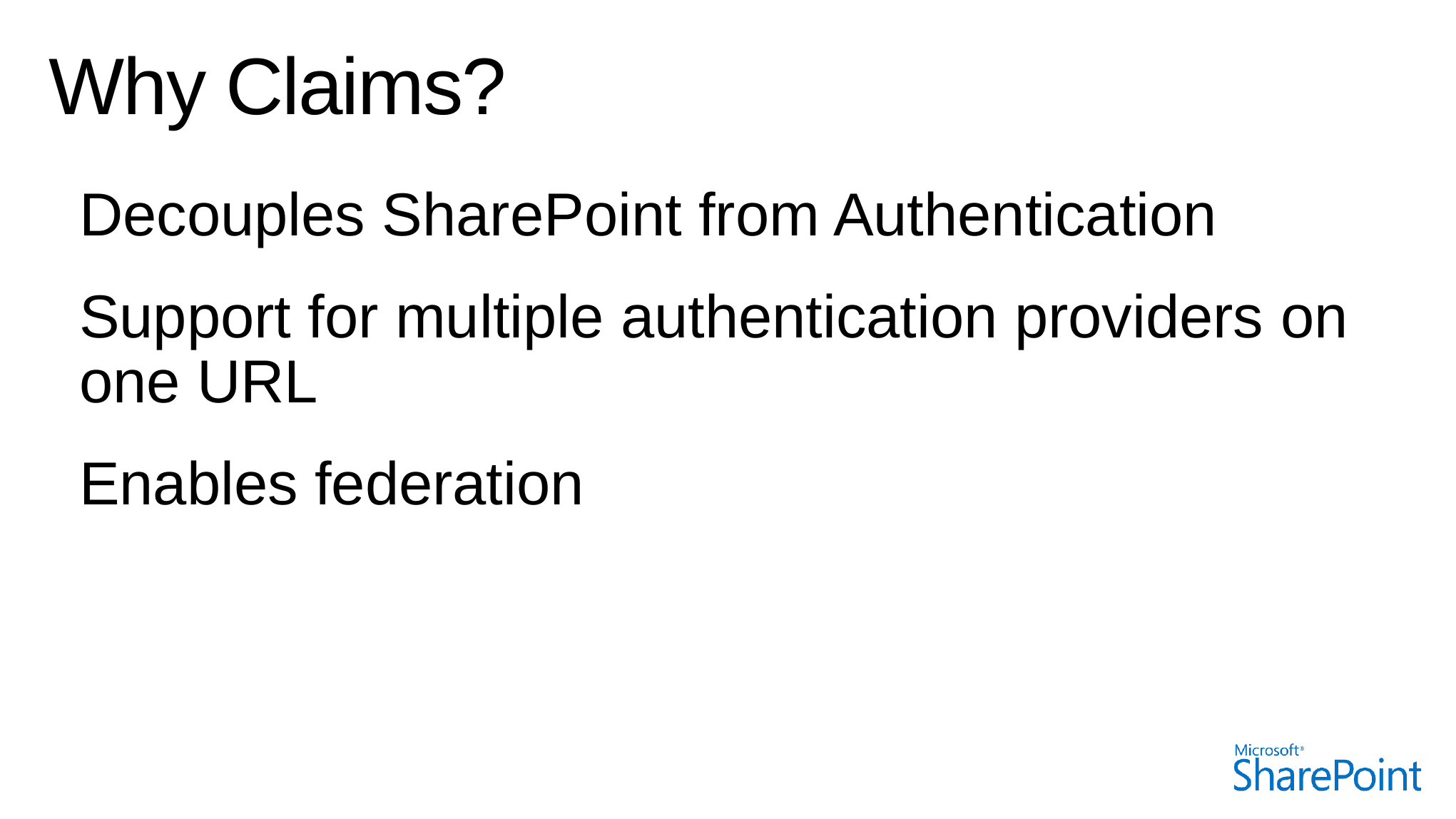

# Why Claims?
Decouples SharePoint from Authentication
Support for multiple authentication providers on one URL
Enables federation